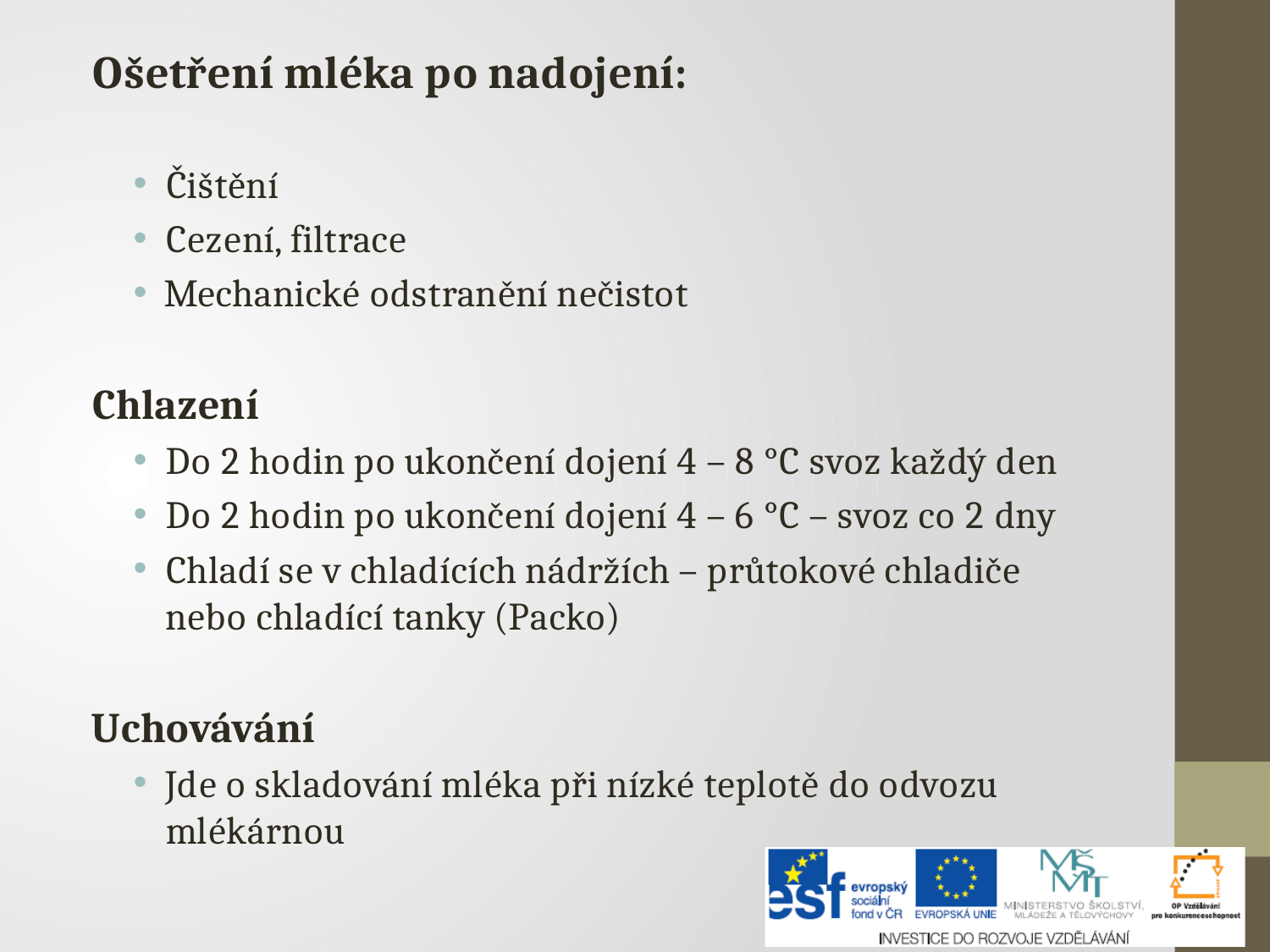

Ošetření mléka po nadojení:

Čištění
Cezení, filtrace
Mechanické odstranění nečistot

Chlazení
Do 2 hodin po ukončení dojení 4 – 8 °C svoz každý den
Do 2 hodin po ukončení dojení 4 – 6 °C – svoz co 2 dny
Chladí se v chladících nádržích – průtokové chladiče nebo chladící tanky (Packo)

Uchovávání
Jde o skladování mléka při nízké teplotě do odvozu mlékárnou